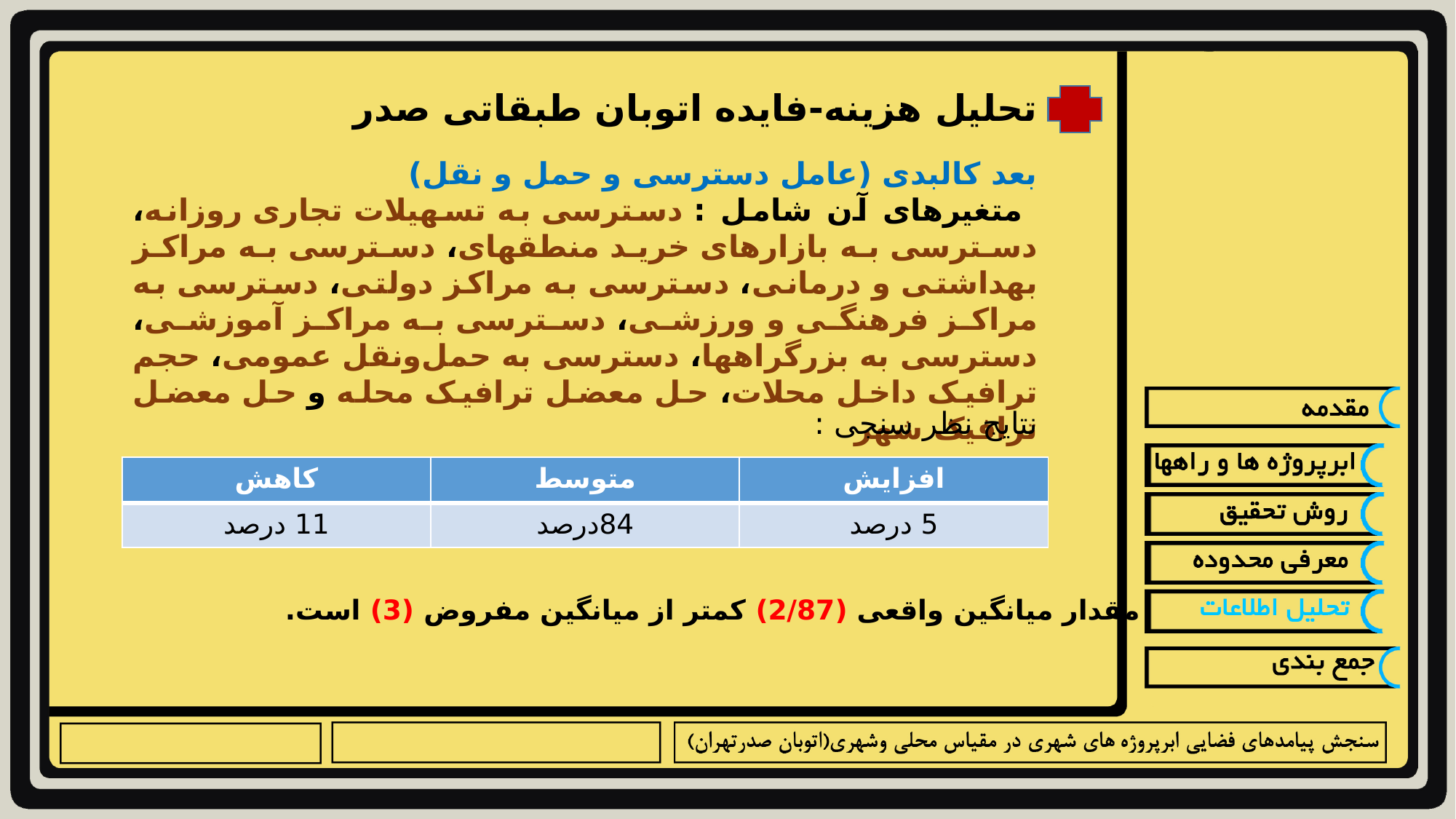

تحلیل هزینه-فایده اتوبان طبقاتی صدر

بعد کالبدی (عامل دسترسی و حمل و نقل)
 متغیرهای آن شامل : دسترسی به تسهیلات تجاری روزانه، دسترسی به بازارهای خرید منطقه­ای، دسترسی به مراکز بهداشتی و درمانی، دسترسی به مراکز دولتی، دسترسی به مراکز فرهنگی و ورزشی، دسترسی به مراکز آموزشی، دسترسی به بزرگ­راه­ها، دسترسی به حمل‌ونقل عمومی، حجم ترافیک داخل محلات، حل معضل ترافیک محله و حل معضل ترافیک شهر
نتایج نظر سنجی :
| کاهش | متوسط | افزایش |
| --- | --- | --- |
| 11 درصد | 84درصد | 5 درصد |
مقدار میانگین واقعی (2/87) کمتر از میانگین مفروض (3) است.